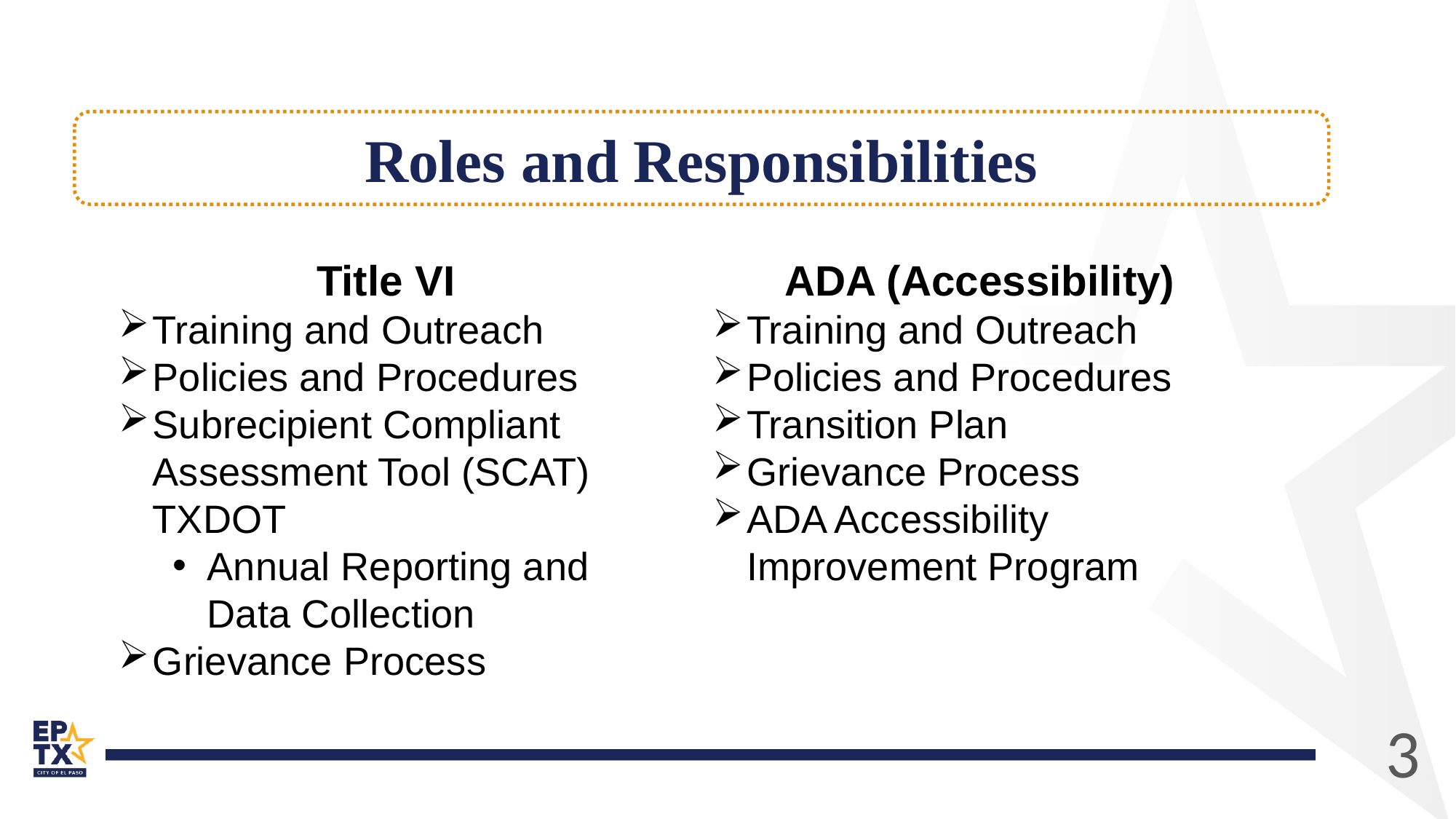

Roles and Responsibilities
Title VI
Training and Outreach
Policies and Procedures
Subrecipient Compliant Assessment Tool (SCAT) TXDOT
Annual Reporting and Data Collection
Grievance Process

ADA (Accessibility)
Training and Outreach
Policies and Procedures
Transition Plan
Grievance Process
ADA Accessibility Improvement Program

3